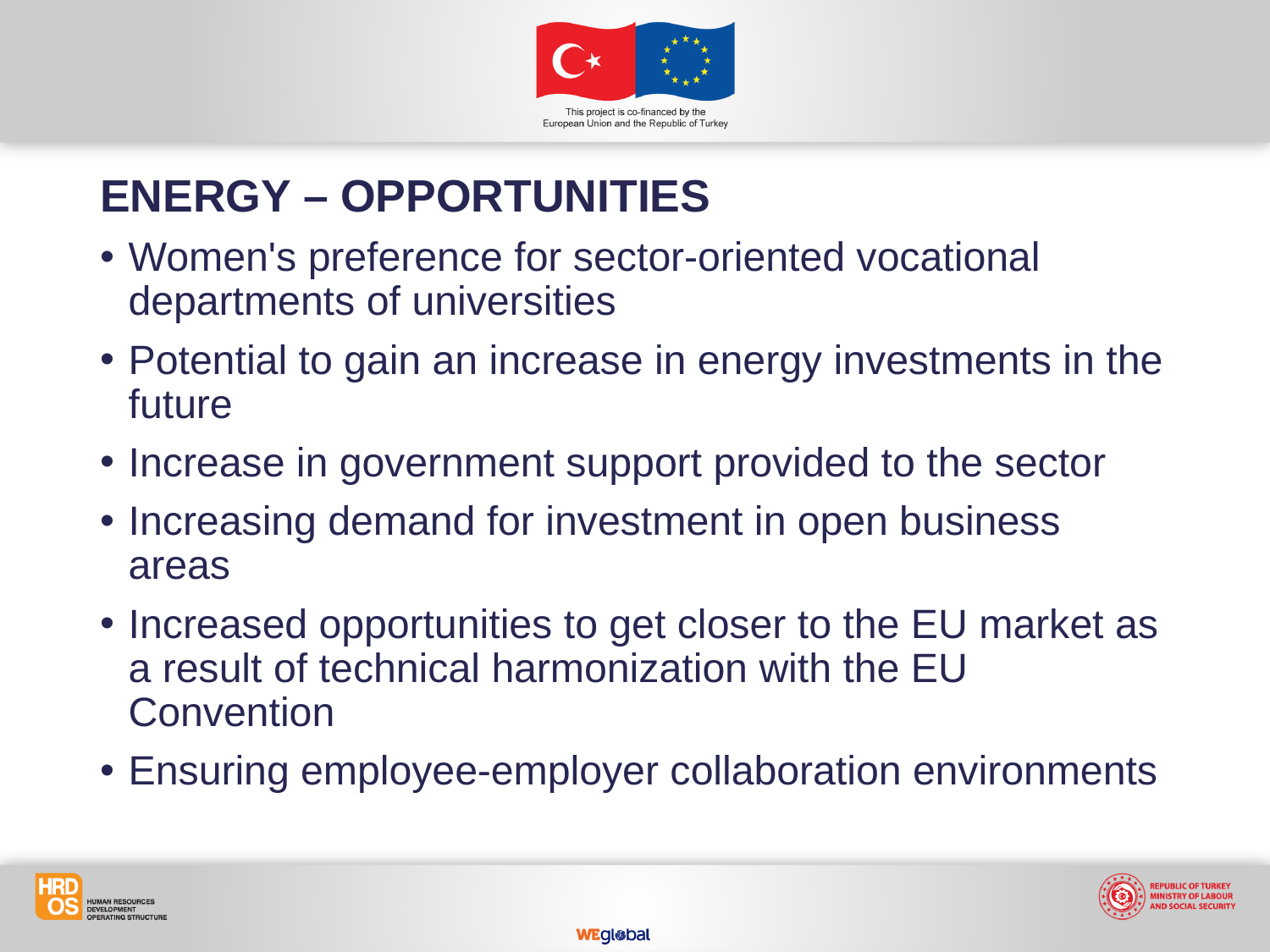

ENERGY – OPPORTUNITIES
Women's preference for sector-oriented vocational departments of universities
Potential to gain an increase in energy investments in the future
Increase in government support provided to the sector
Increasing demand for investment in open business areas
Increased opportunities to get closer to the EU market as a result of technical harmonization with the EU Convention
Ensuring employee-employer collaboration environments